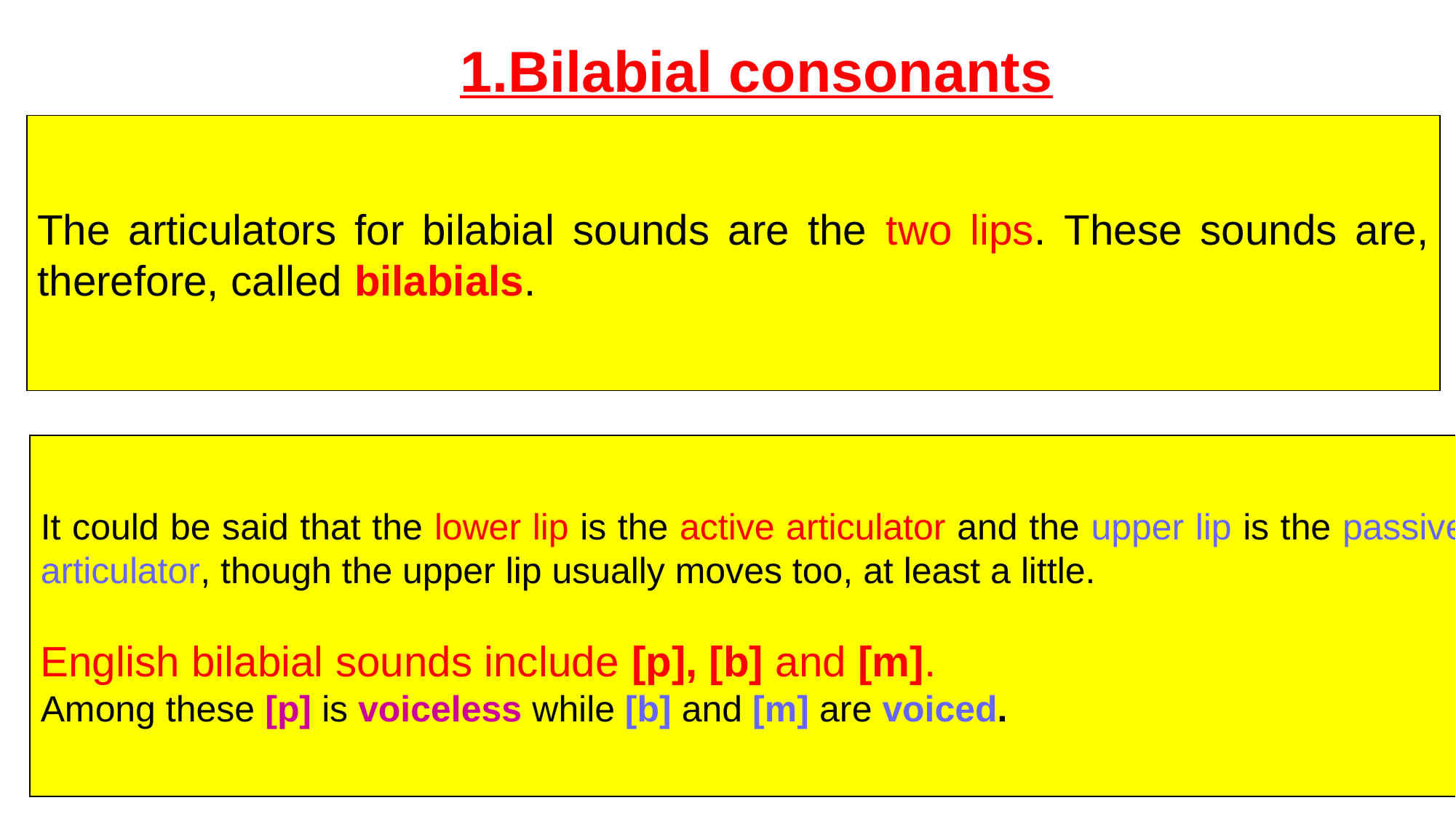

1.Bilabial consonants
The articulators for bilabial sounds are the two lips. These sounds are, therefore, called bilabials.
It could be said that the lower lip is the active articulator and the upper lip is the passive articulator, though the upper lip usually moves too, at least a little.

English bilabial sounds include [p], [b] and [m].
Among these [p] is voiceless while [b] and [m] are voiced.